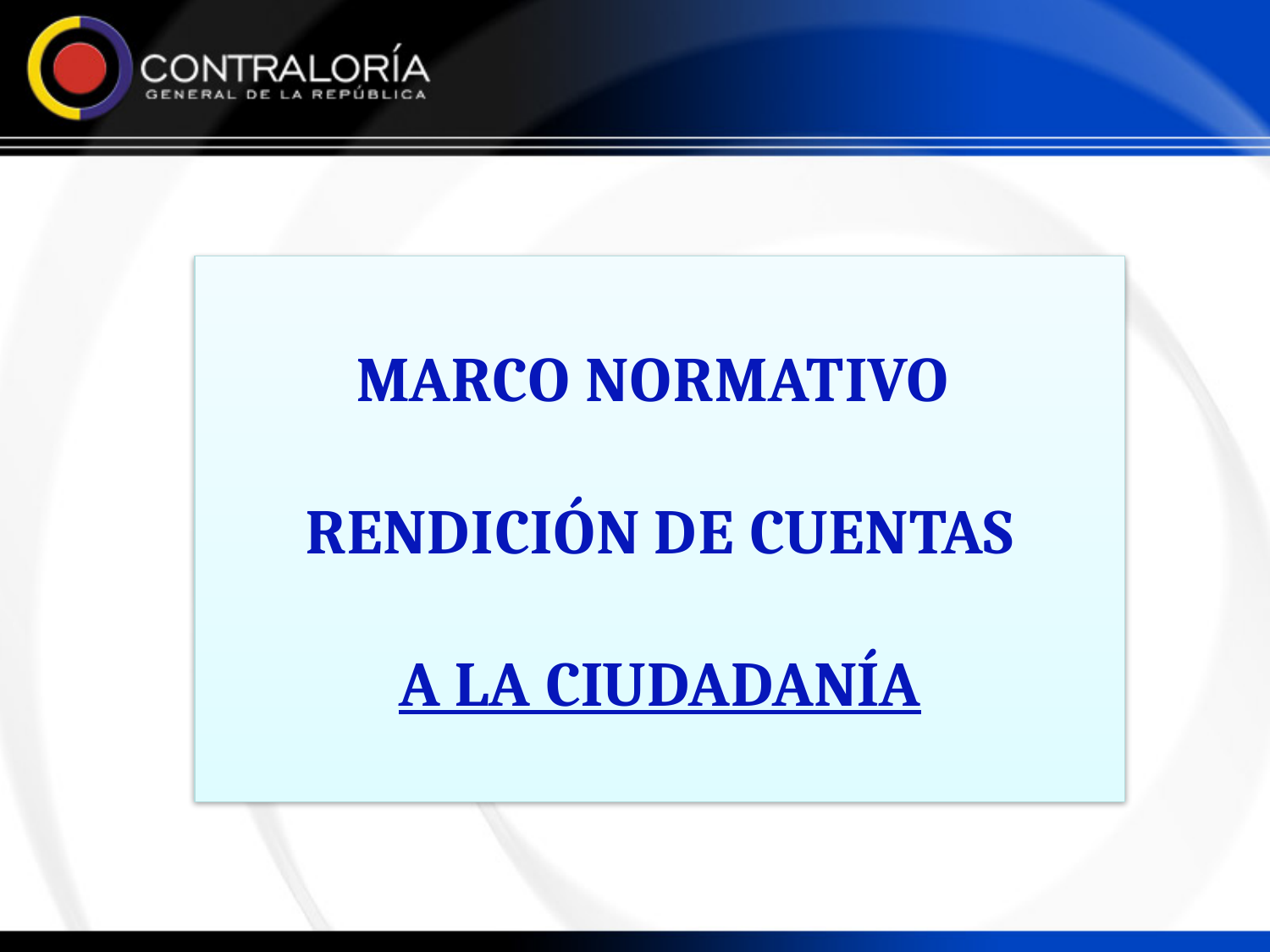

MARCO NORMATIVO

RENDICIÓN DE CUENTAS

A LA CIUDADANÍA